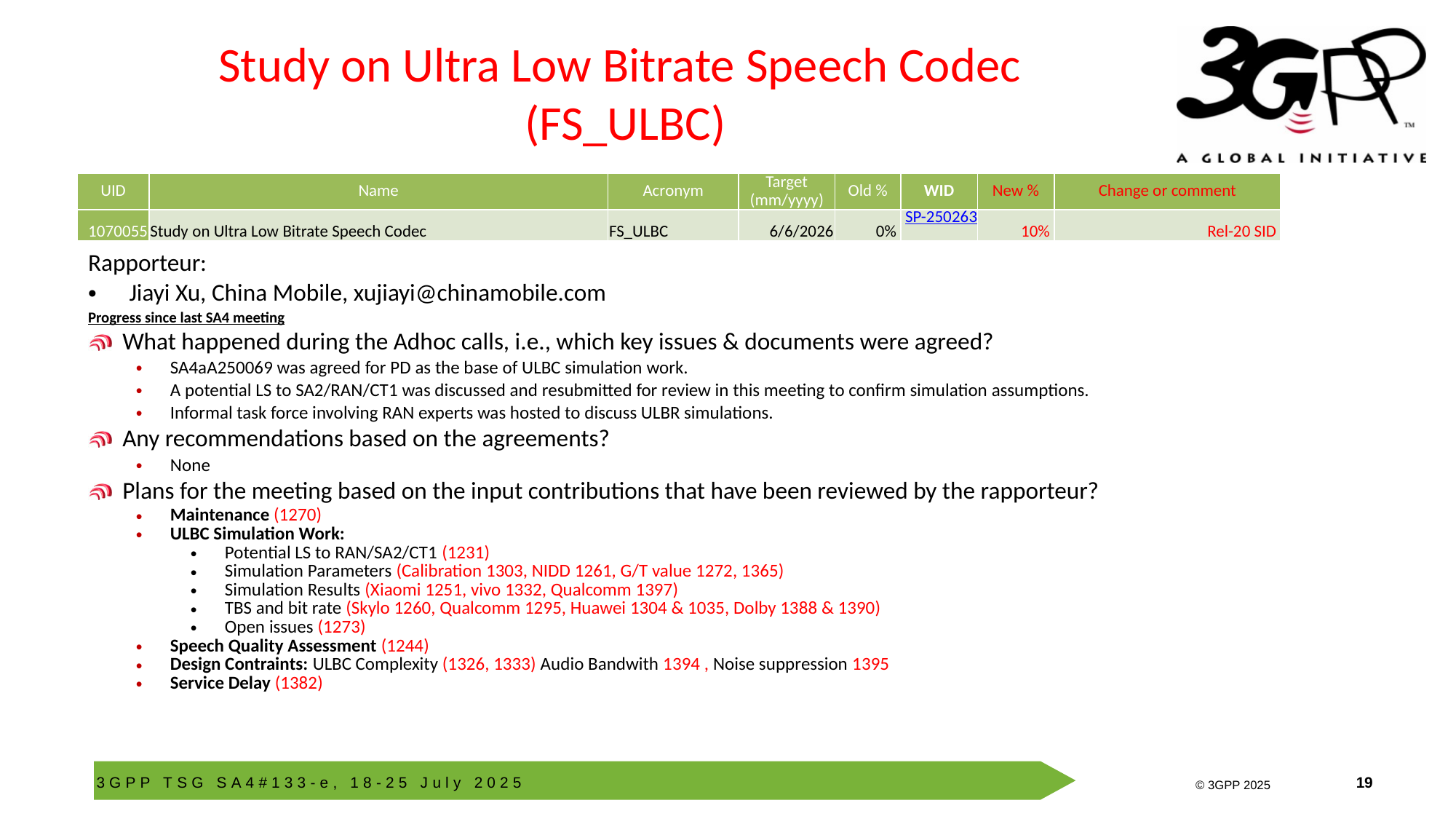

# Study on Ultra Low Bitrate Speech Codec (FS_ULBC)
| UID | Name | Acronym | Target (mm/yyyy) | Old % | WID | New % | Change or comment |
| --- | --- | --- | --- | --- | --- | --- | --- |
| 1070055 | Study on Ultra Low Bitrate Speech Codec | FS\_ULBC | 6/6/2026 | 0% | SP-250263 | 10% | Rel-20 SID |
Rapporteur:
Jiayi Xu, China Mobile, xujiayi@chinamobile.com
Progress since last SA4 meeting
What happened during the Adhoc calls, i.e., which key issues & documents were agreed?
SA4aA250069 was agreed for PD as the base of ULBC simulation work.
A potential LS to SA2/RAN/CT1 was discussed and resubmitted for review in this meeting to confirm simulation assumptions.
Informal task force involving RAN experts was hosted to discuss ULBR simulations.
Any recommendations based on the agreements?
None
Plans for the meeting based on the input contributions that have been reviewed by the rapporteur?
Maintenance (1270)
ULBC Simulation Work:
Potential LS to RAN/SA2/CT1 (1231)
Simulation Parameters (Calibration 1303, NIDD 1261, G/T value 1272, 1365)
Simulation Results (Xiaomi 1251, vivo 1332, Qualcomm 1397)
TBS and bit rate (Skylo 1260, Qualcomm 1295, Huawei 1304 & 1035, Dolby 1388 & 1390)
Open issues (1273)
Speech Quality Assessment (1244)
Design Contraints: ULBC Complexity (1326, 1333) Audio Bandwith 1394 , Noise suppression 1395
Service Delay (1382)